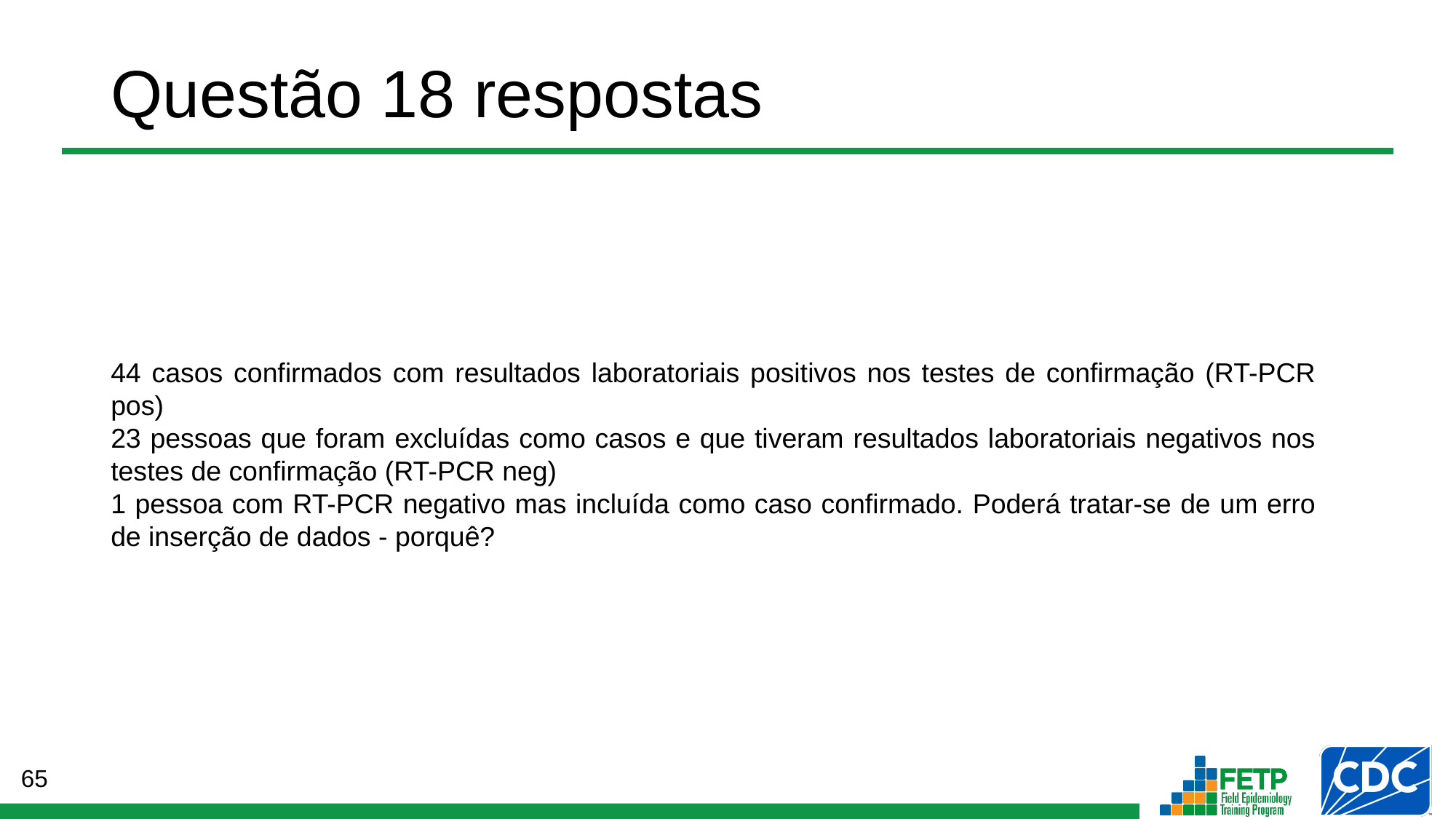

# Questão 18 respostas
44 casos confirmados com resultados laboratoriais positivos nos testes de confirmação (RT-PCR pos)
23 pessoas que foram excluídas como casos e que tiveram resultados laboratoriais negativos nos testes de confirmação (RT-PCR neg)
1 pessoa com RT-PCR negativo mas incluída como caso confirmado. Poderá tratar-se de um erro de inserção de dados - porquê?